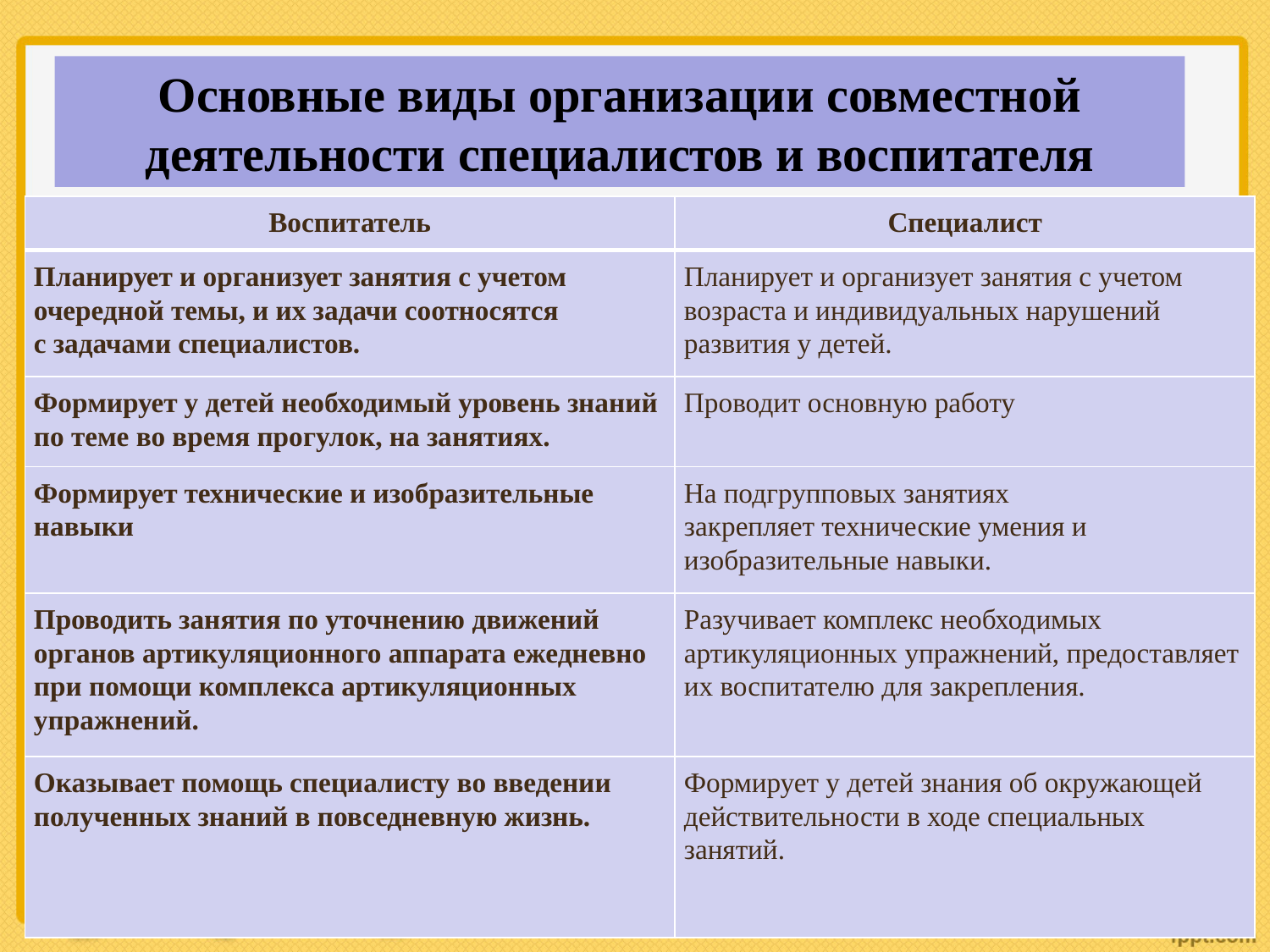

Основные виды организации совместной деятельности специалистов и воспитателя
| Воспитатель | Специалист |
| --- | --- |
| Планирует и организует занятия с учетом очередной темы, и их задачи соотносятся с задачами специалистов. | Планирует и организует занятия с учетом возраста и индивидуальных нарушений развития у детей. |
| Формирует у детей необходимый уровень знаний по теме во время прогулок, на занятиях. | Проводит основную работу |
| Формирует технические и изобразительные навыки | На подгрупповых занятиях закрепляет технические умения и изобразительные навыки. |
| Проводить занятия по уточнению движений органов артикуляционного аппарата ежедневно при помощи комплекса артикуляционных упражнений. | Разучивает комплекс необходимых артикуляционных упражнений, предоставляет их воспитателю для закрепления. |
| Оказывает помощь специалисту во введении полученных знаний в повседневную жизнь. | Формирует у детей знания об окружающей действительности в ходе специальных занятий. |